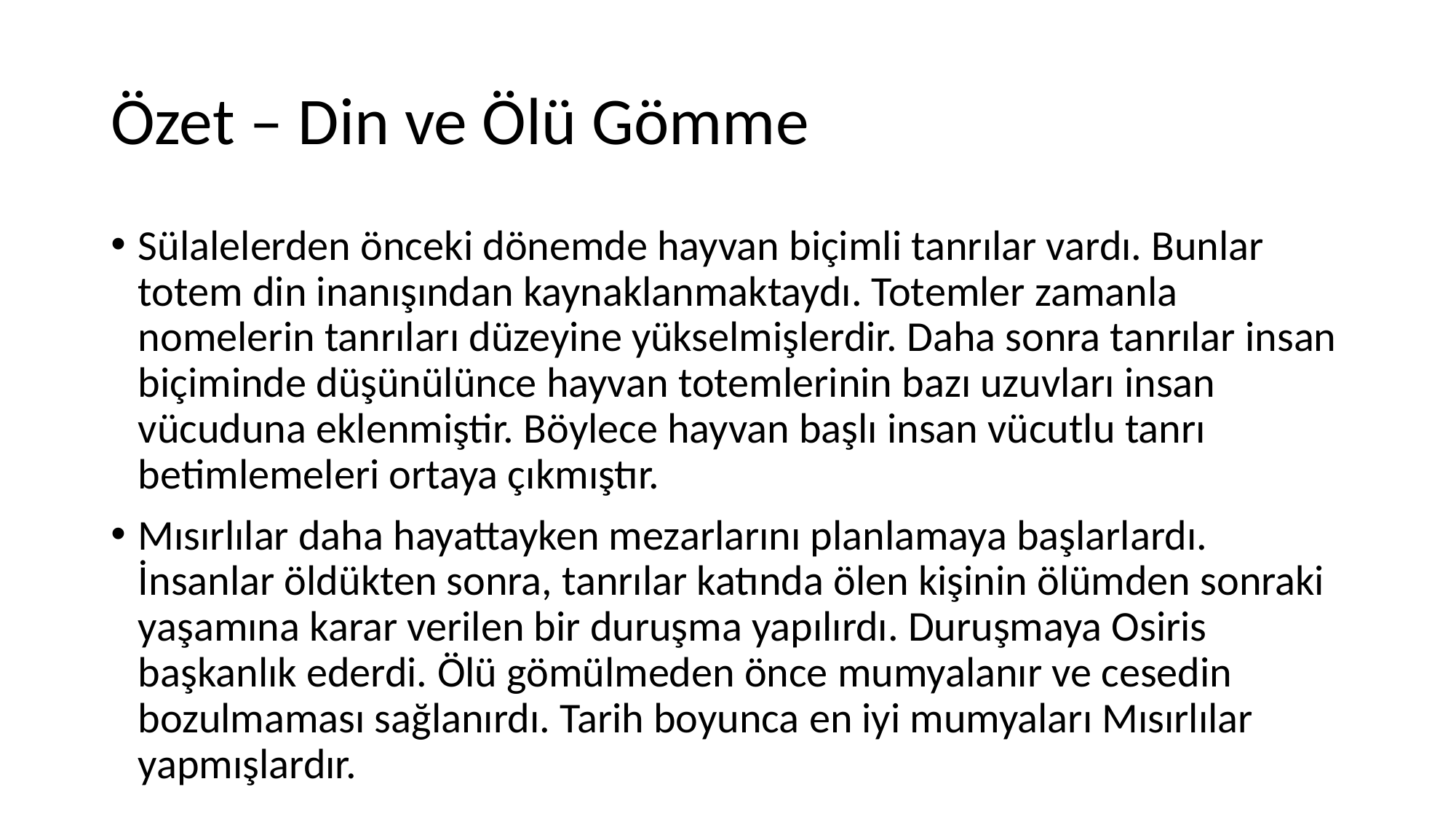

# Özet – Din ve Ölü Gömme
Sülalelerden önceki dönemde hayvan biçimli tanrılar vardı. Bunlar totem din inanışından kaynaklanmaktaydı. Totemler zamanla nomelerin tanrıları düzeyine yükselmişlerdir. Daha sonra tanrılar insan biçiminde düşünülünce hayvan totemlerinin bazı uzuvları insan vücuduna eklenmiştir. Böylece hayvan başlı insan vücutlu tanrı betimlemeleri ortaya çıkmıştır.
Mısırlılar daha hayattayken mezarlarını planlamaya başlarlardı. İnsanlar öldükten sonra, tanrılar katında ölen kişinin ölümden sonraki yaşamına karar verilen bir duruşma yapılırdı. Duruşmaya Osiris başkanlık ederdi. Ölü gömülmeden önce mumyalanır ve cesedin bozulmaması sağlanırdı. Tarih boyunca en iyi mumyaları Mısırlılar yapmışlardır.